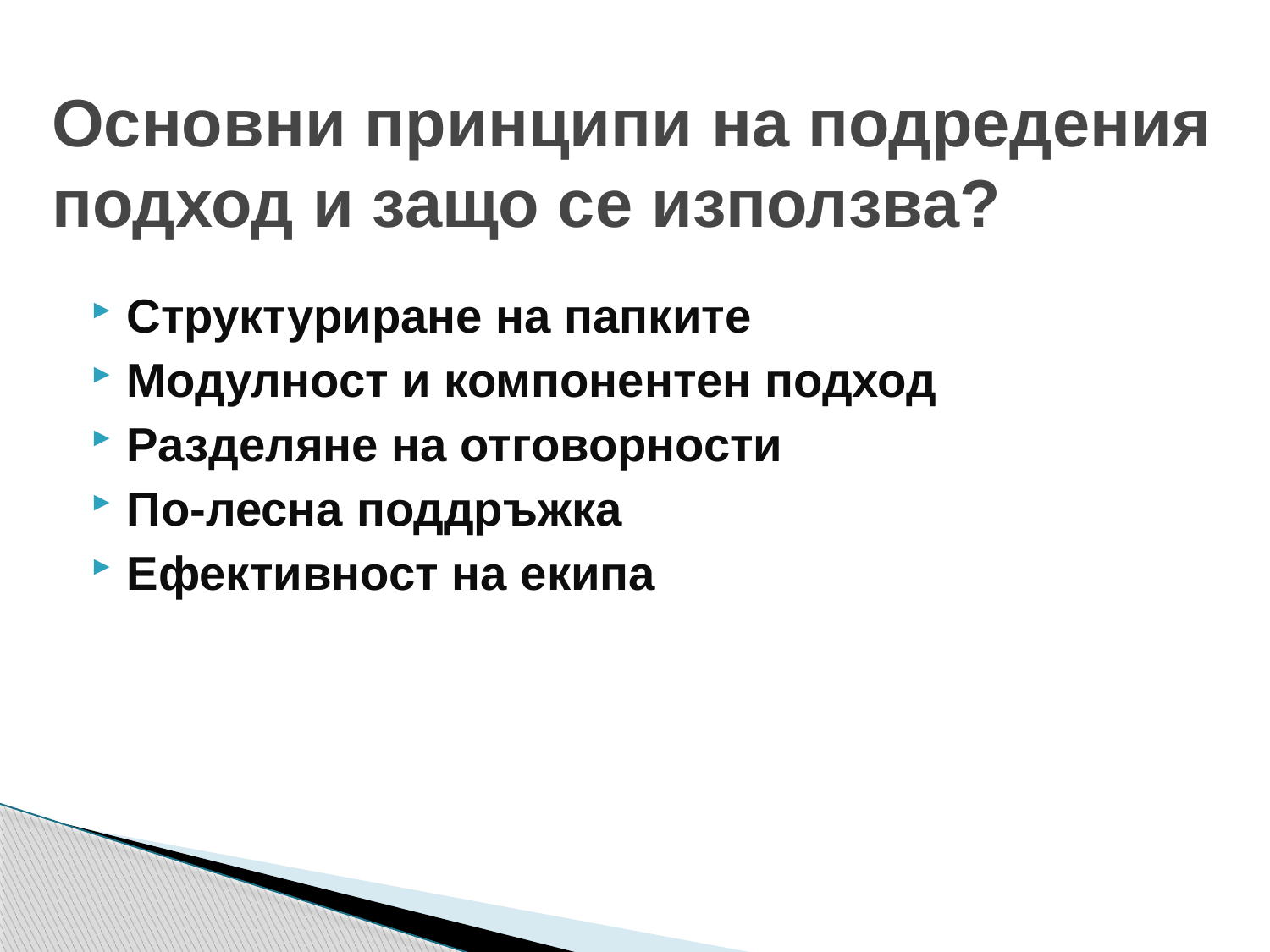

# Основни принципи на подредения подход и защо се използва?
Структуриране на папките
Модулност и компонентен подход
Разделяне на отговорности
По-лесна поддръжка
Ефективност на екипа